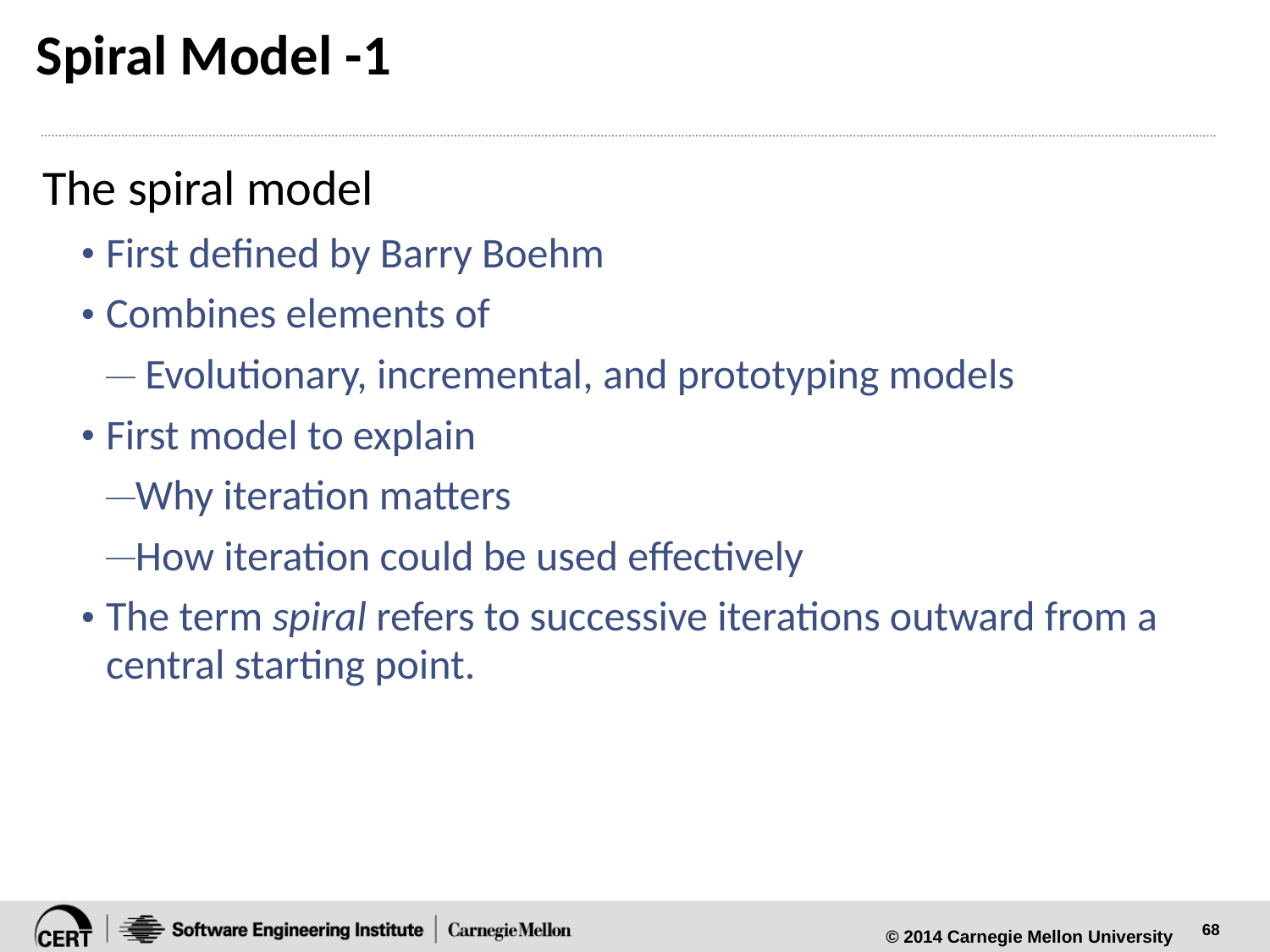

# Spiral Model -1
The spiral model
First defined by Barry Boehm
Combines elements of
 Evolutionary, incremental, and prototyping models
First model to explain
Why iteration matters
How iteration could be used effectively
The term spiral refers to successive iterations outward from a central starting point.